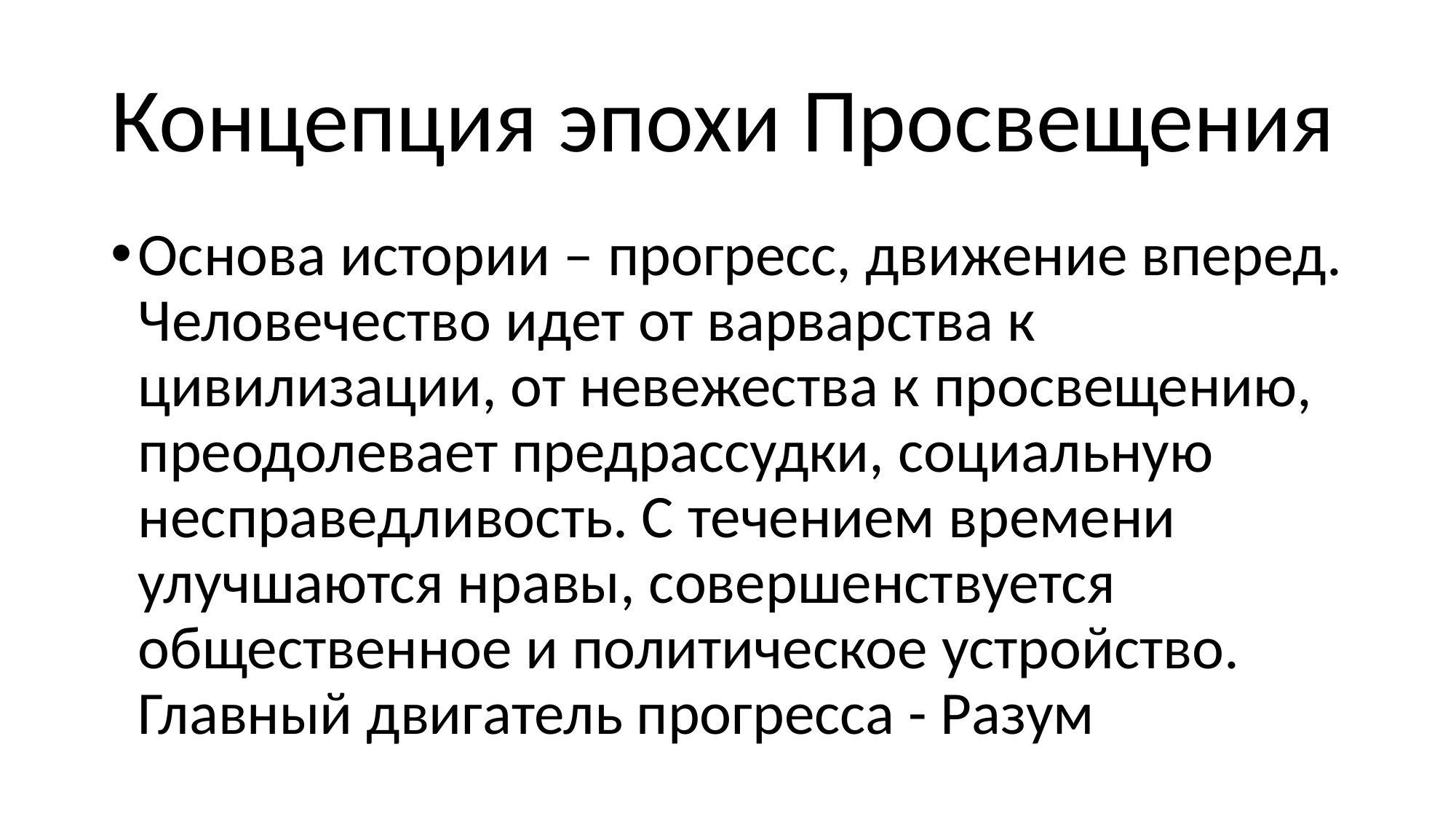

# Концепция эпохи Просвещения
Основа истории – прогресс, движение вперед. Человечество идет от варварства к цивилизации, от невежества к просвещению, преодолевает предрассудки, социальную несправедливость. С течением времени улучшаются нравы, совершенствуется общественное и политическое устройство. Главный двигатель прогресса - Разум